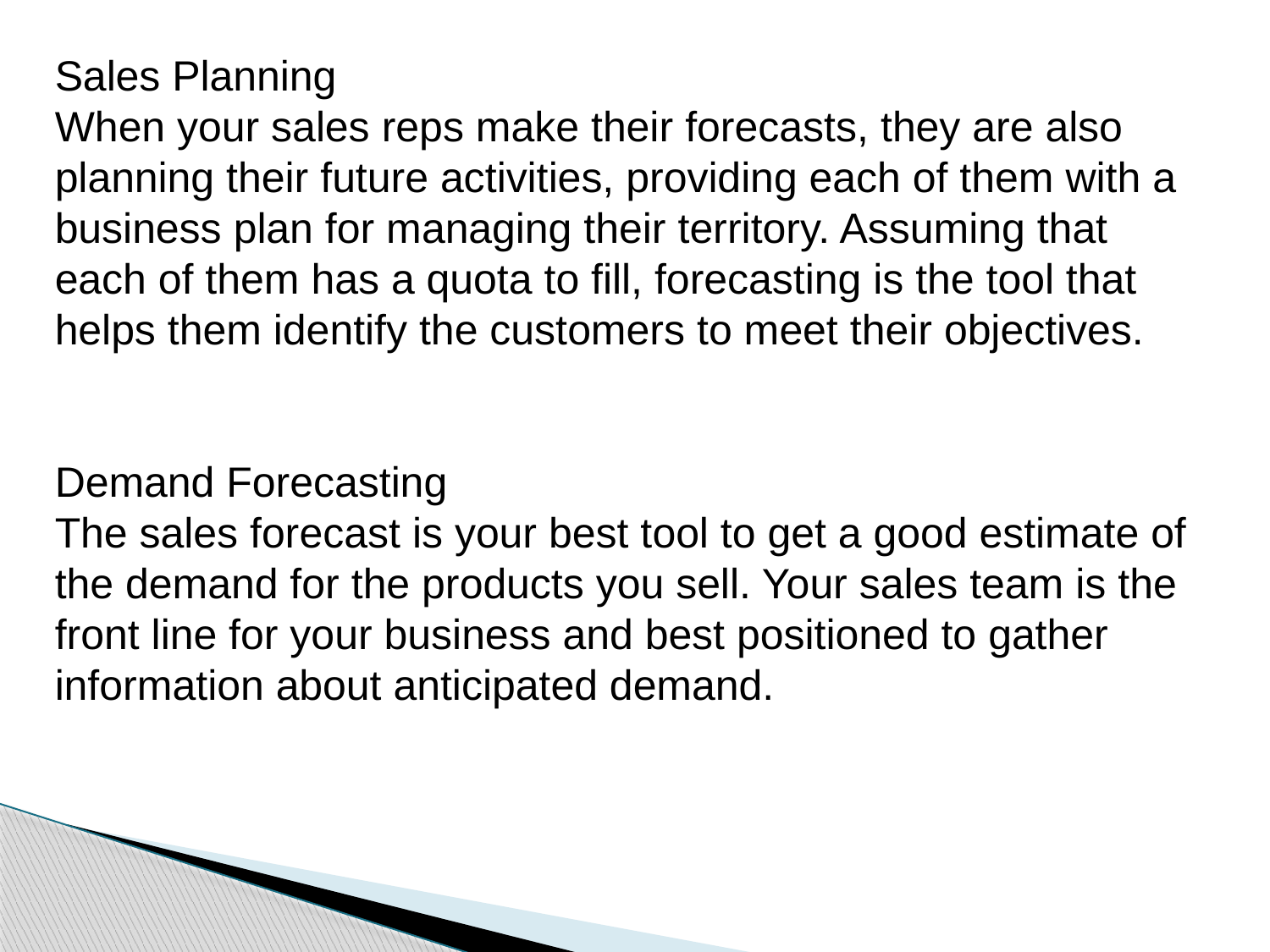

Sales Planning
When your sales reps make their forecasts, they are also planning their future activities, providing each of them with a business plan for managing their territory. Assuming that each of them has a quota to fill, forecasting is the tool that helps them identify the customers to meet their objectives.

Demand Forecasting
The sales forecast is your best tool to get a good estimate of the demand for the products you sell. Your sales team is the front line for your business and best positioned to gather information about anticipated demand.